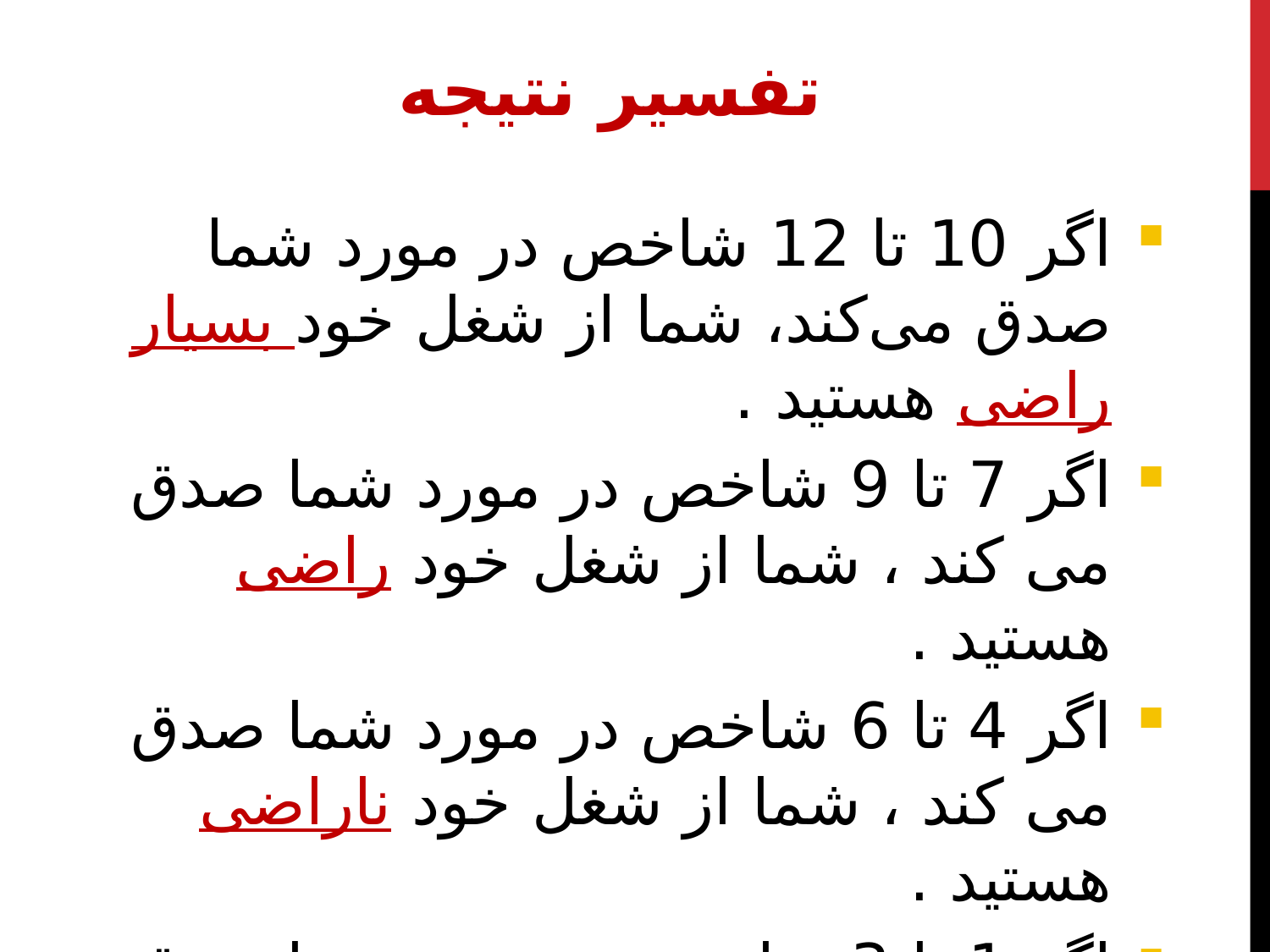

تفسیر نتیجه
اگر 10 تا 12 شاخص در مورد شما صدق می‌کند، شما از شغل خود بسیار راضی هستید .
اگر 7 تا 9 شاخص در مورد شما صدق می کند ، شما از شغل خود راضی هستید .
اگر 4 تا 6 شاخص در مورد شما صدق می کند ، شما از شغل خود ناراضی هستید .
اگر 1 تا 3 شاخص در مورد شما صدق می کند ، شما از شغل خود بسیار ناراضی هستید .